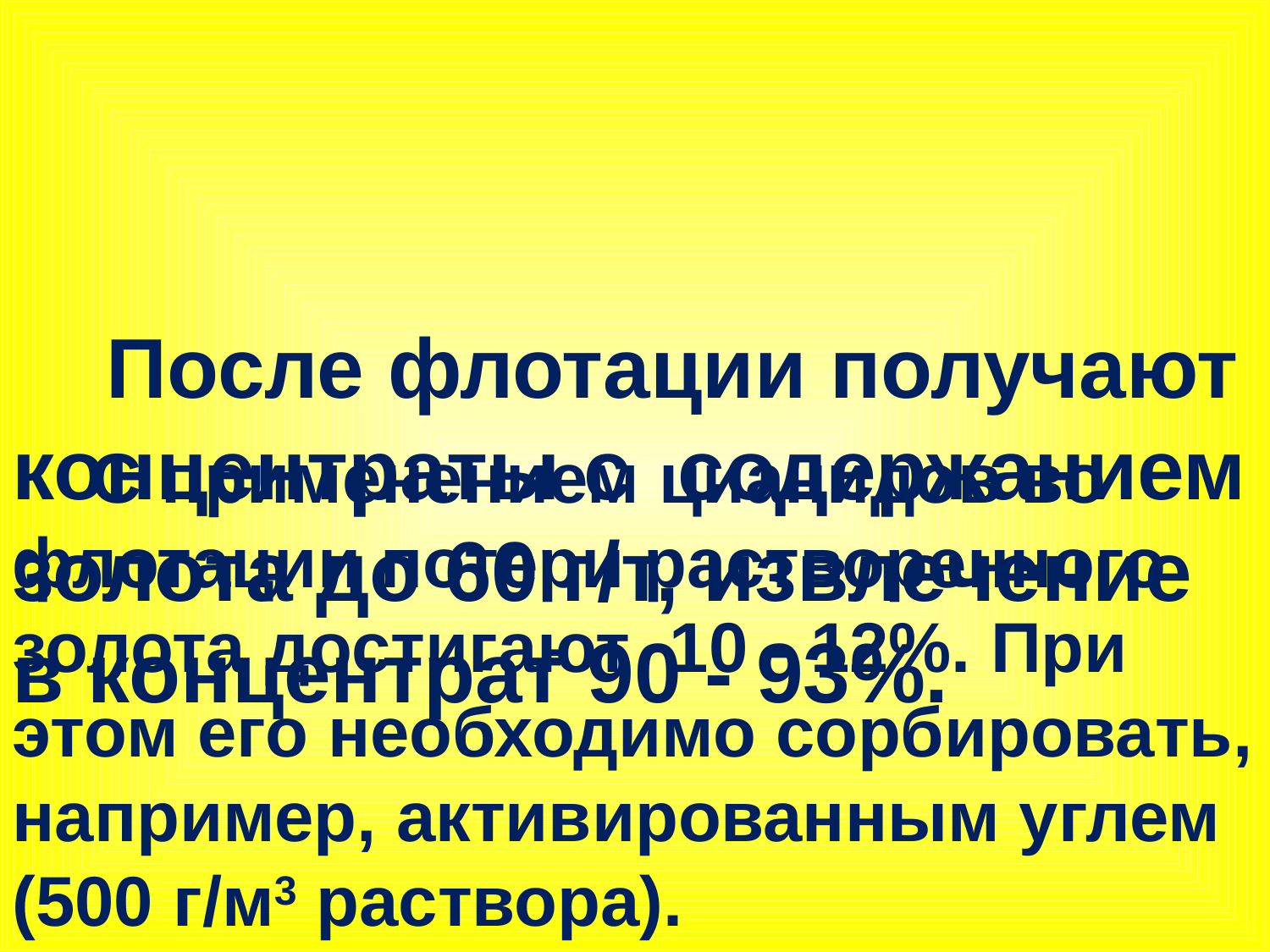

После флотации получают концентраты с  содержанием золота до 60 г/т, извлечение в концентрат 90 - 93%.
    С применением цианидов во флотации потери растворенного золота достигают  10 - 12%. При этом его необходимо сорбировать, например, активированным углем (500 г/м3 раствора).